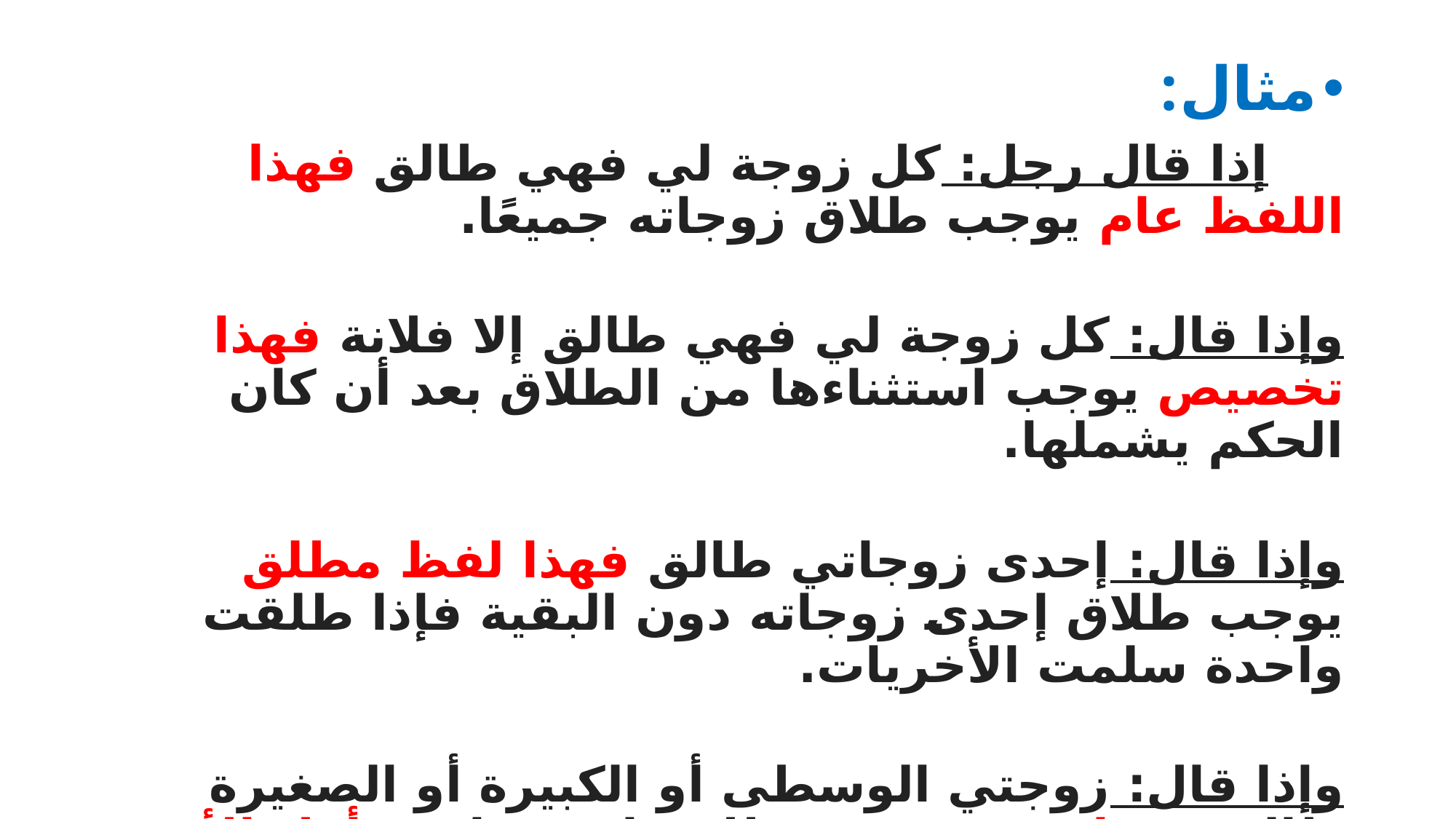

مثال:
     إذا قال رجل: كل زوجة لي فهي طالق فهذا اللفظ عام يوجب طلاق زوجاته جميعًا.
وإذا قال: كل زوجة لي فهي طالق إلا فلانة فهذا تخصيص يوجب استثناءها من الطلاق بعد أن كان الحكم يشملها.
وإذا قال: إحدى زوجاتي طالق فهذا لفظ مطلق يوجب طلاق إحدى زوجاته دون البقية فإذا طلقت واحدة سلمت الأخريات.
وإذا قال: زوجتي الوسطى أو الكبيرة أو الصغيرة طالق فهذا تقييد يوجب طلاقها بعينها من أول الأمر ومن غير أن يشمل غيرها. والله أعلم.